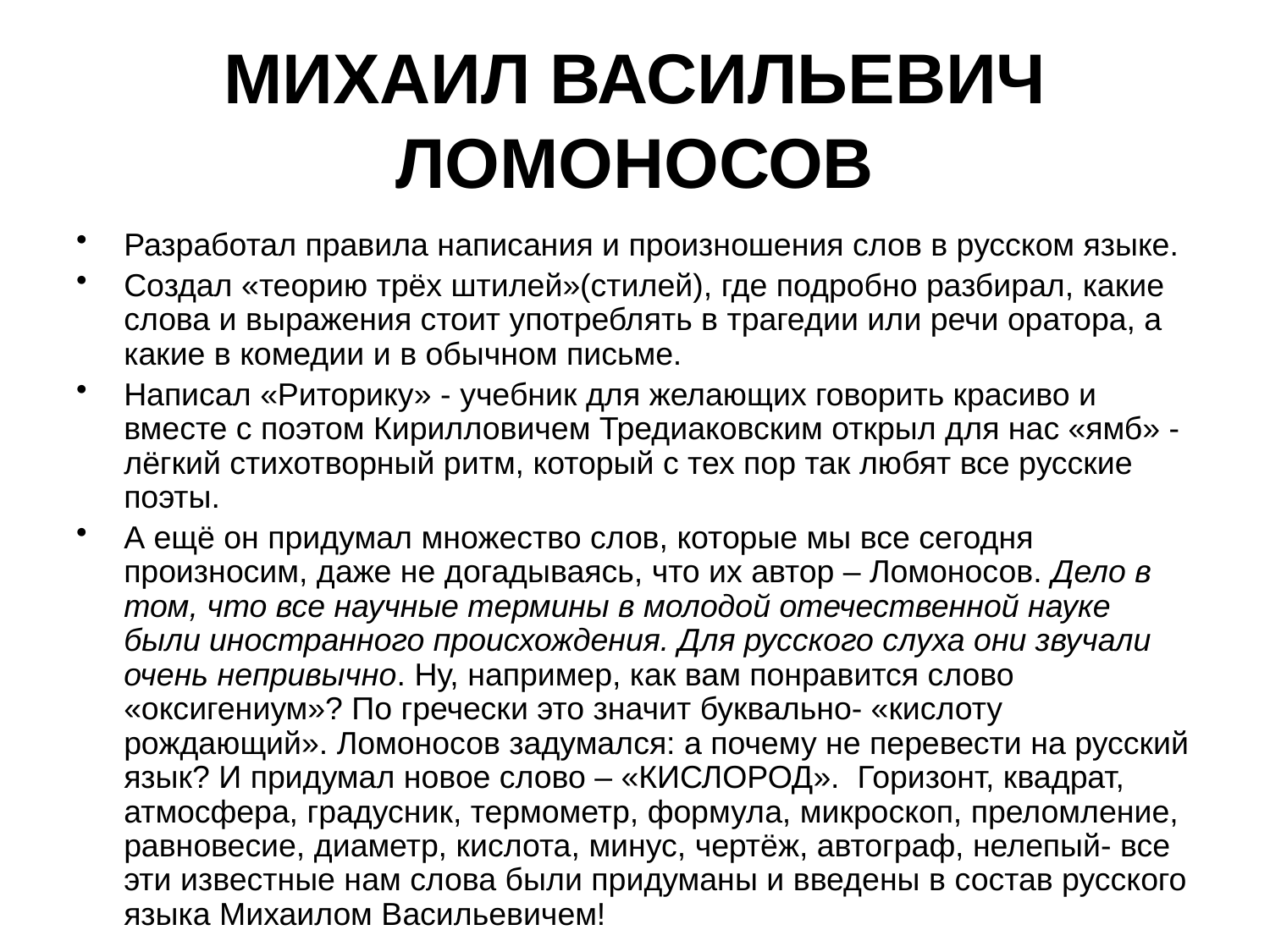

# МИХАИЛ ВАСИЛЬЕВИЧ ЛОМОНОСОВ
Разработал правила написания и произношения слов в русском языке.
Создал «теорию трёх штилей»(стилей), где подробно разбирал, какие слова и выражения стоит употреблять в трагедии или речи оратора, а какие в комедии и в обычном письме.
Написал «Риторику» - учебник для желающих говорить красиво и вместе с поэтом Кирилловичем Тредиаковским открыл для нас «ямб» - лёгкий стихотворный ритм, который с тех пор так любят все русские поэты.
А ещё он придумал множество слов, которые мы все сегодня произносим, даже не догадываясь, что их автор – Ломоносов. Дело в том, что все научные термины в молодой отечественной науке были иностранного происхождения. Для русского слуха они звучали очень непривычно. Ну, например, как вам понравится слово «оксигениум»? По гречески это значит буквально- «кислоту рождающий». Ломоносов задумался: а почему не перевести на русский язык? И придумал новое слово – «КИСЛОРОД».  Горизонт, квадрат, атмосфера, градусник, термометр, формула, микроскоп, преломление, равновесие, диаметр, кислота, минус, чертёж, автограф, нелепый- все эти известные нам слова были придуманы и введены в состав русского языка Михаилом Васильевичем!